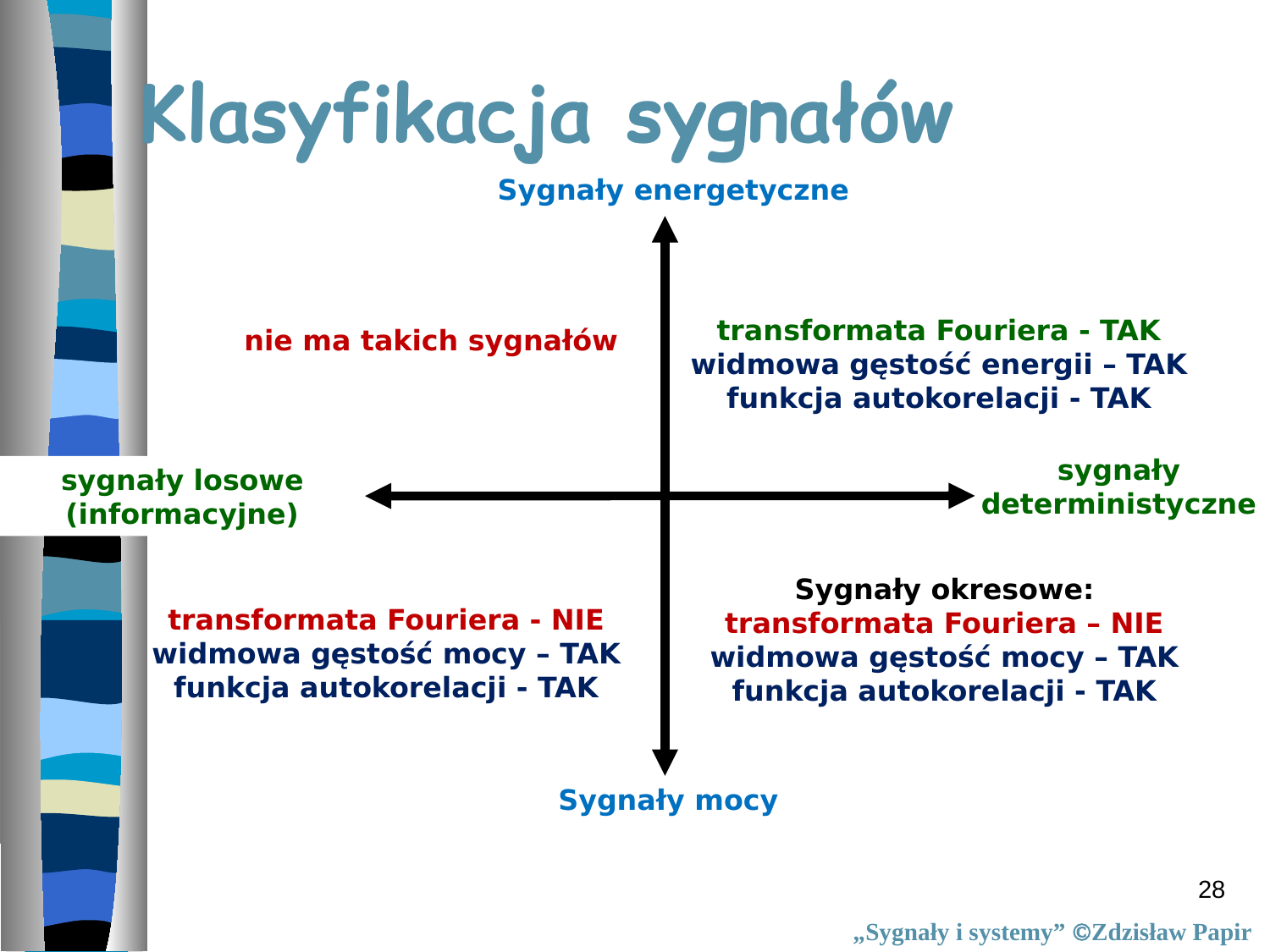

Klasyfikacja sygnałów
Sygnały energetyczne
sygnały
deterministyczne
sygnały losowe
(informacyjne)
Sygnały mocy
transformata Fouriera - TAK
widmowa gęstość energii – TAK
funkcja autokorelacji - TAK
nie ma takich sygnałów
Sygnały okresowe:
transformata Fouriera – NIE
widmowa gęstość mocy – TAK
funkcja autokorelacji - TAK
transformata Fouriera - NIE
widmowa gęstość mocy – TAK
funkcja autokorelacji - TAK
28
„Sygnały i systemy” ©Zdzisław Papir